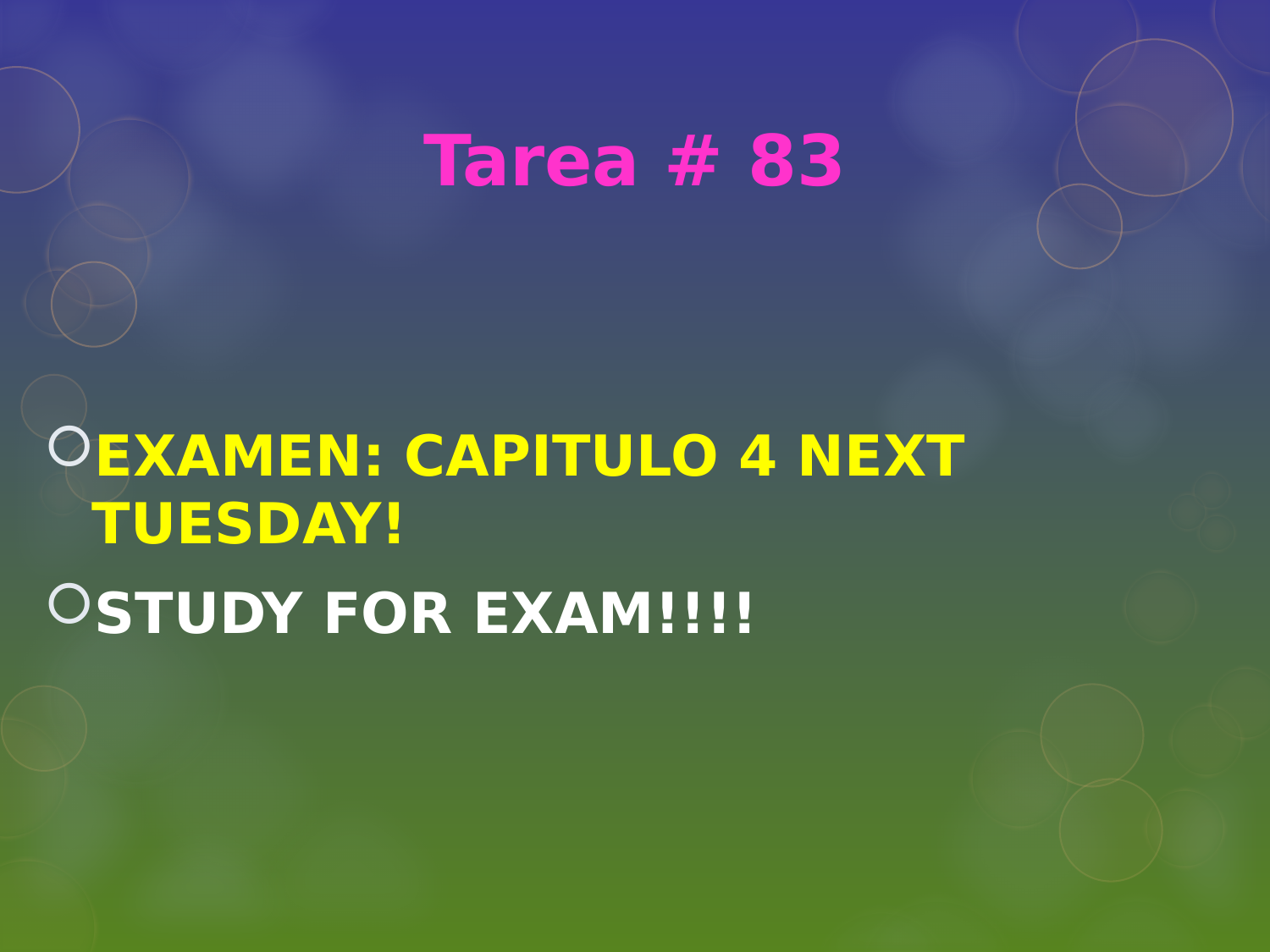

# Tarea # 83
EXAMEN: CAPITULO 4 NEXT TUESDAY!
STUDY FOR EXAM!!!!